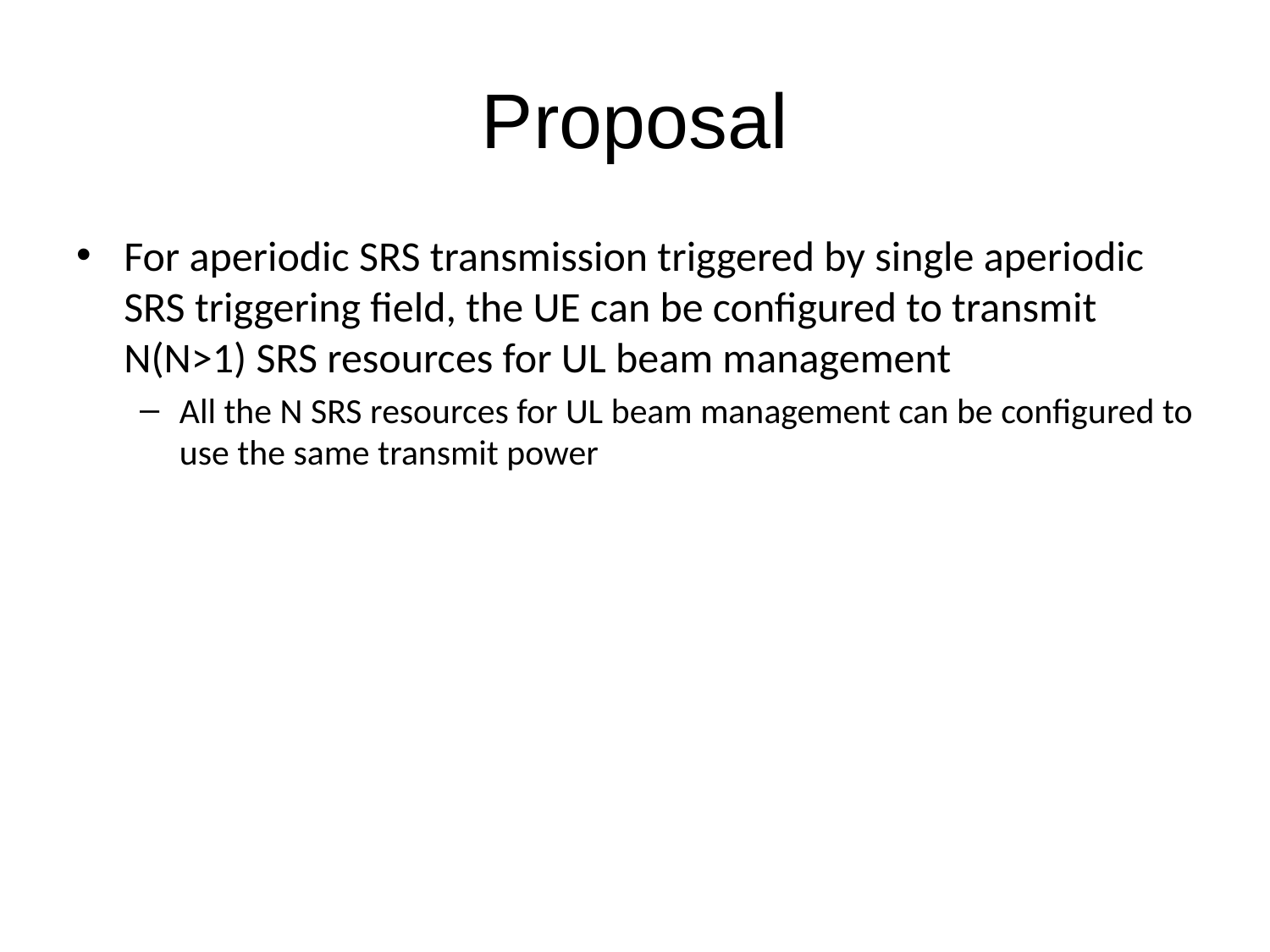

# Proposal
For aperiodic SRS transmission triggered by single aperiodic SRS triggering field, the UE can be configured to transmit N(N>1) SRS resources for UL beam management
All the N SRS resources for UL beam management can be configured to use the same transmit power